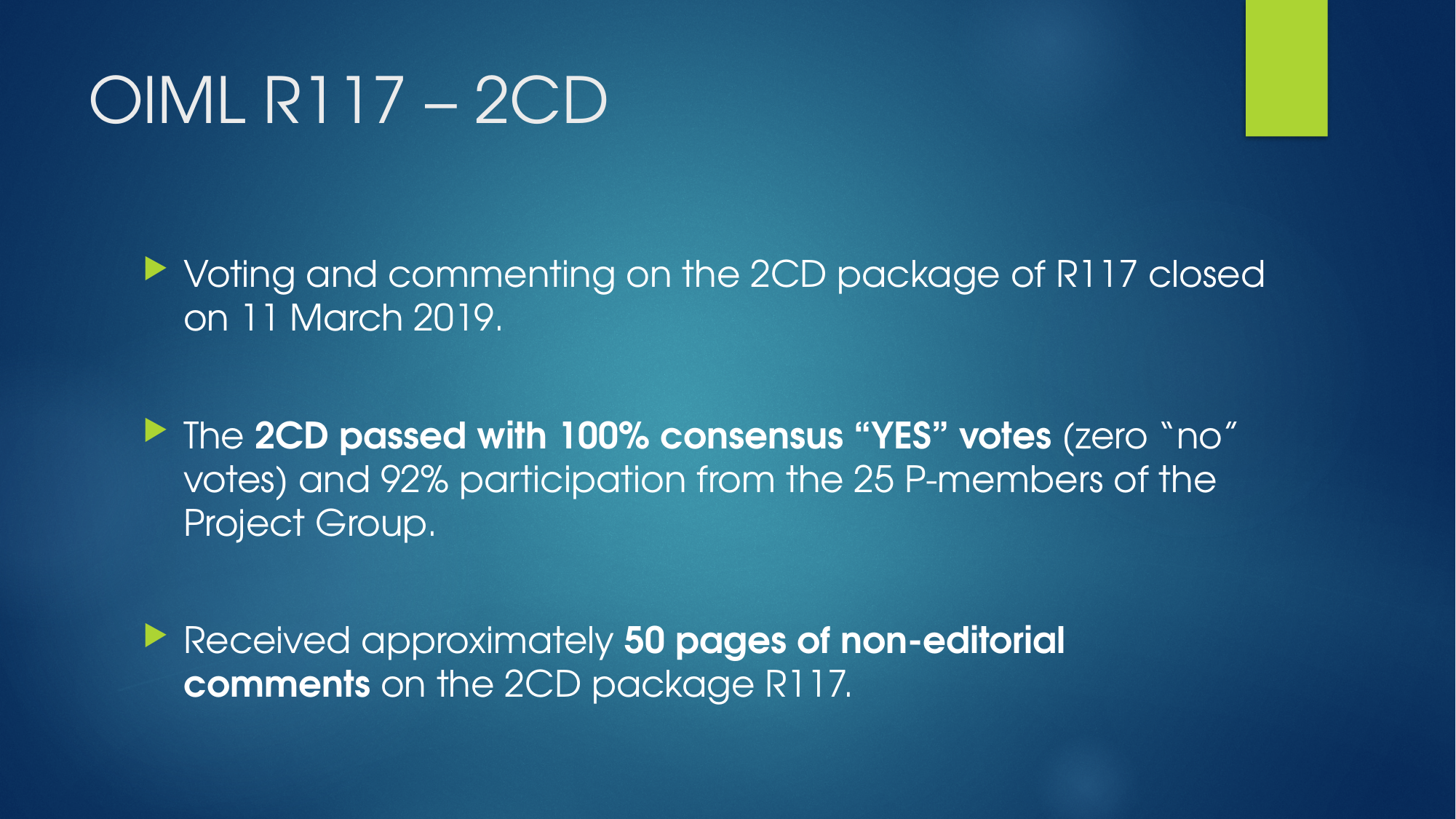

# OIML R117 – 2CD
Voting and commenting on the 2CD package of R117 closed on 11 March 2019.

The 2CD passed with 100% consensus “YES” votes (zero “no” votes) and 92% participation from the 25 P-members of the Project Group.

Received approximately 50 pages of non-editorial comments on the 2CD package R117.